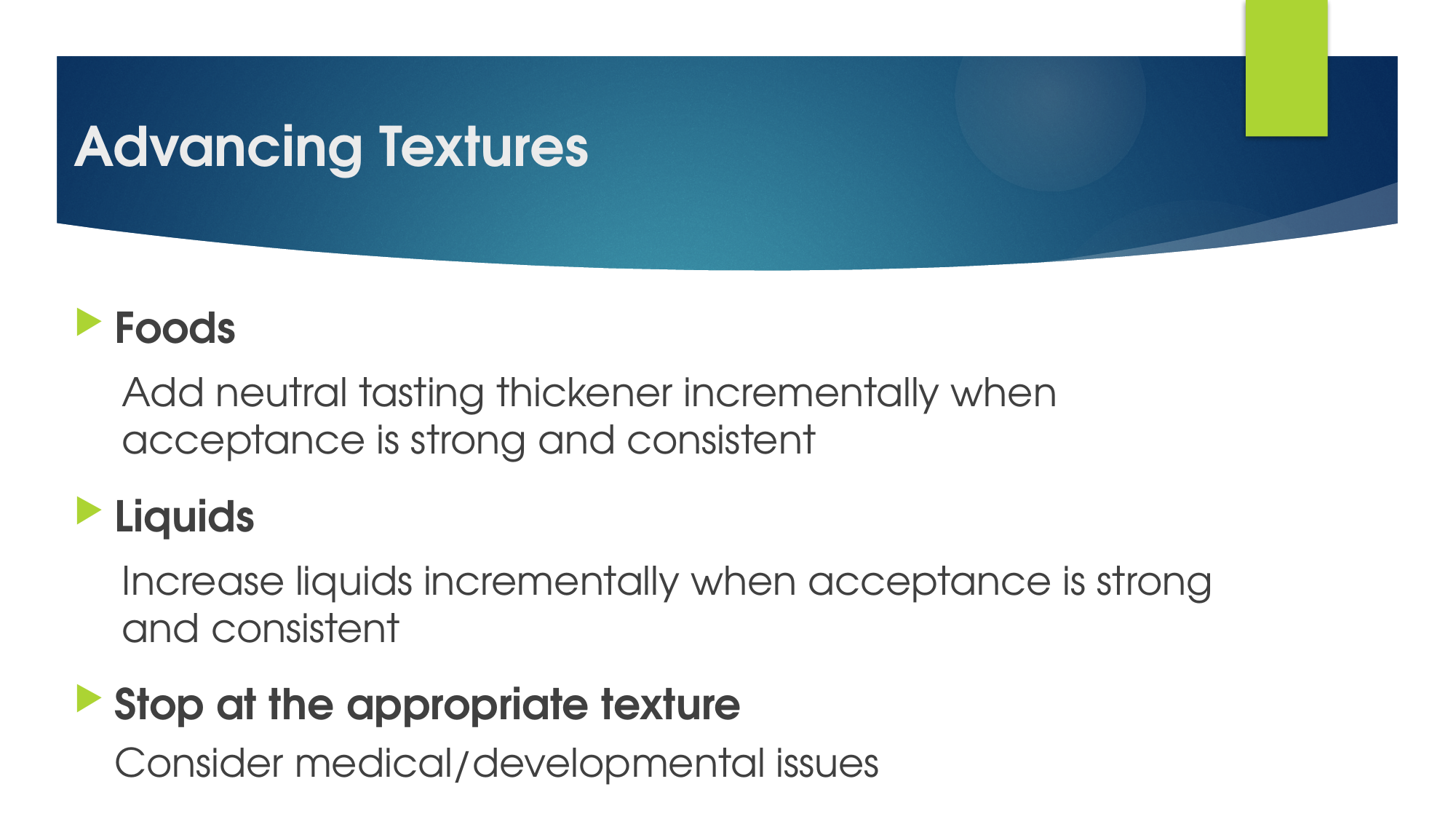

# Advancing Textures
Foods
Add neutral tasting thickener incrementally when acceptance is strong and consistent
Liquids
Increase liquids incrementally when acceptance is strong and consistent
Stop at the appropriate texture
Consider medical/developmental issues